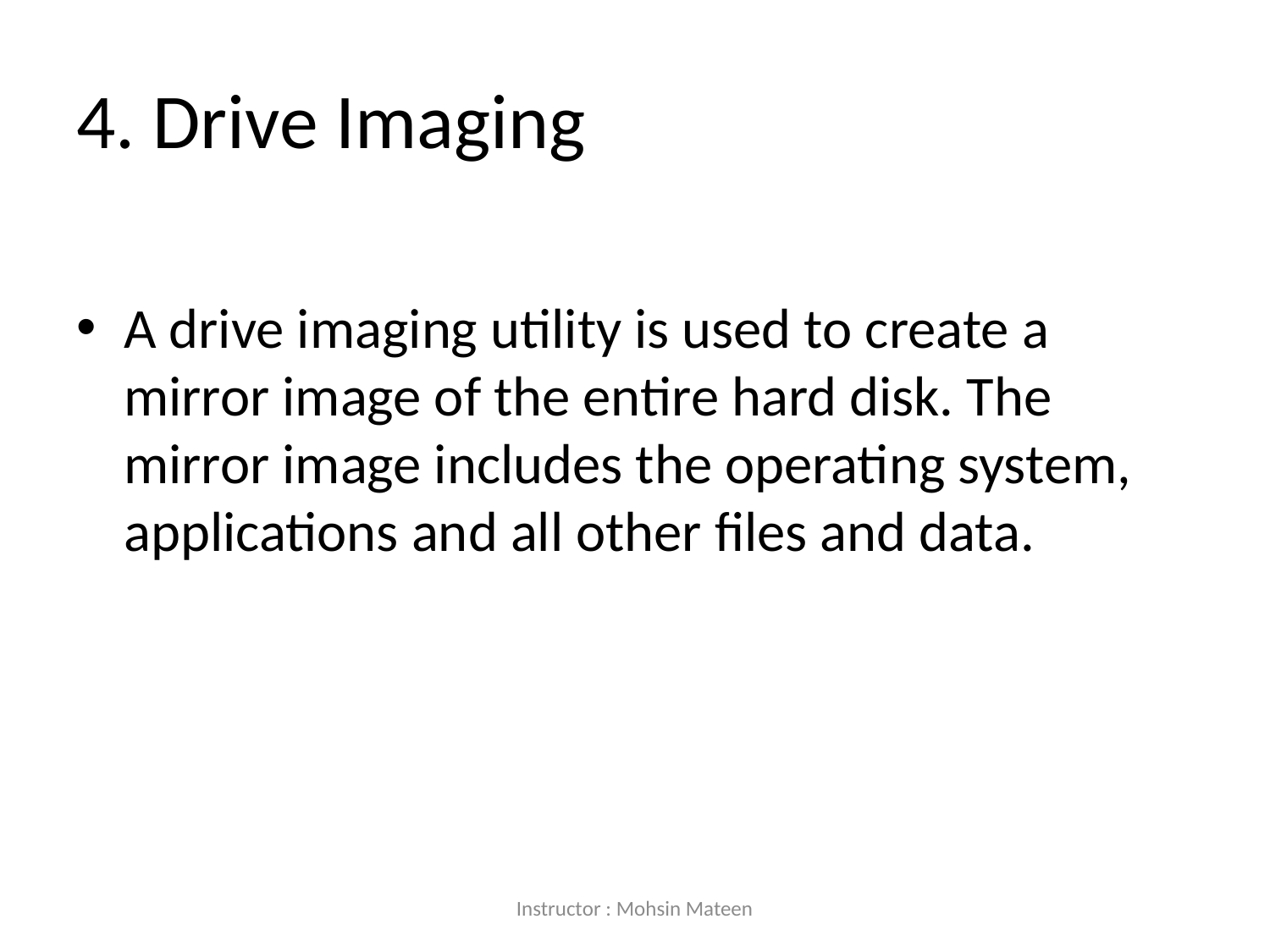

# 4. Drive Imaging
A drive imaging utility is used to create a mirror image of the entire hard disk. The mirror image includes the operating system, applications and all other files and data.

Instructor : Mohsin Mateen